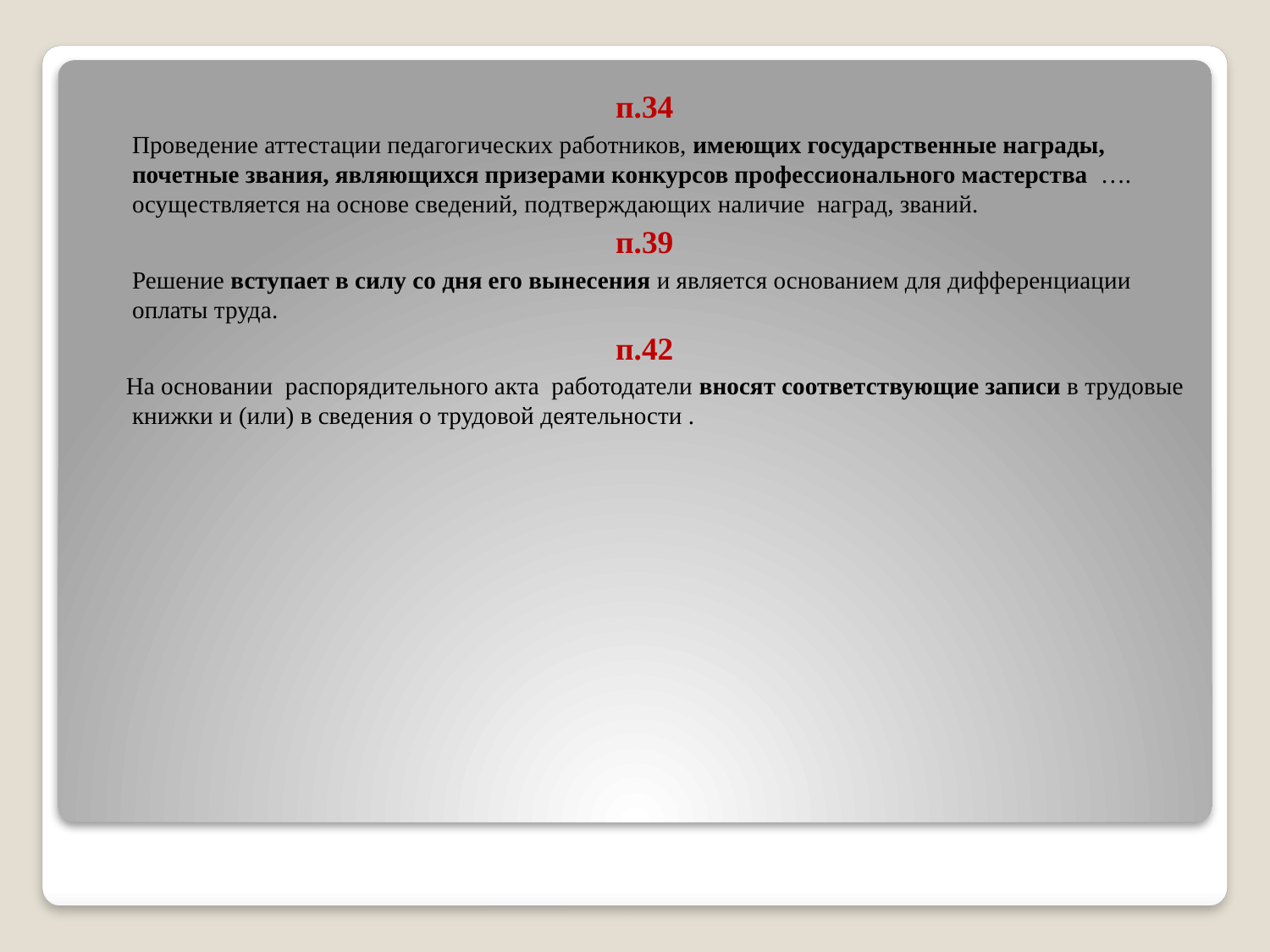

п.34
      Проведение аттестации педагогических работников, имеющих государственные награды, почетные звания, являющихся призерами конкурсов профессионального мастерства  …. осуществляется на основе сведений, подтверждающих наличие  наград, званий.
п.39
      Решение вступает в силу со дня его вынесения и является основанием для дифференциации оплаты труда.
п.42
     На основании  распорядительного акта  работодатели вносят соответствующие записи в трудовые книжки и (или) в сведения о трудовой деятельности .